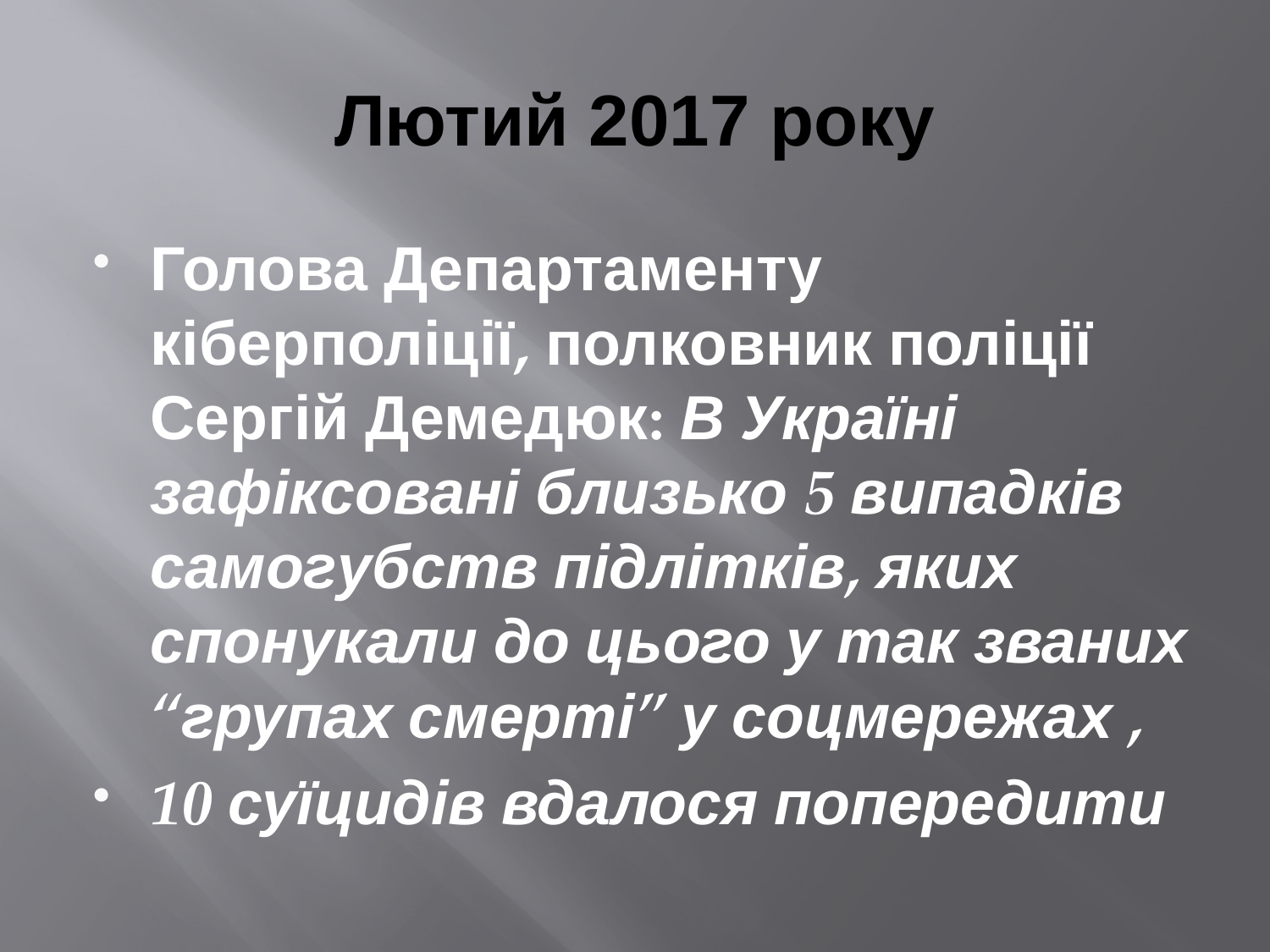

# Лютий 2017 року
Голова Департаменту кіберполіції, полковник поліції Сергій Демедюк: В Україні зафіксовані близько 5 випадків самогубств підлітків, яких спонукали до цього у так званих “групах смерті” у соцмережах ,
10 суїцидів вдалося попередити